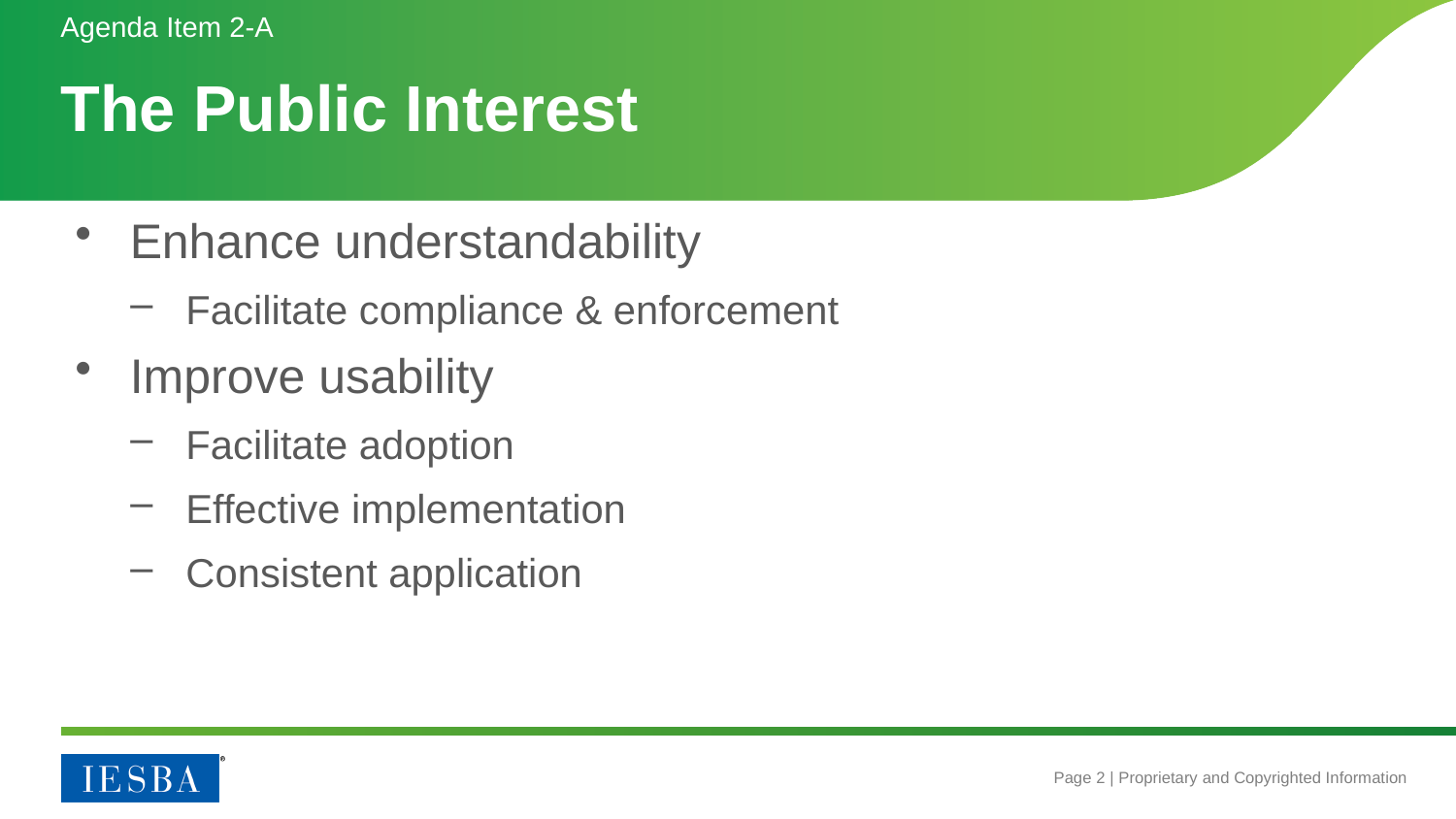

Agenda Item 2-A
# The Public Interest
Enhance understandability
Facilitate compliance & enforcement
Improve usability
Facilitate adoption
Effective implementation
Consistent application